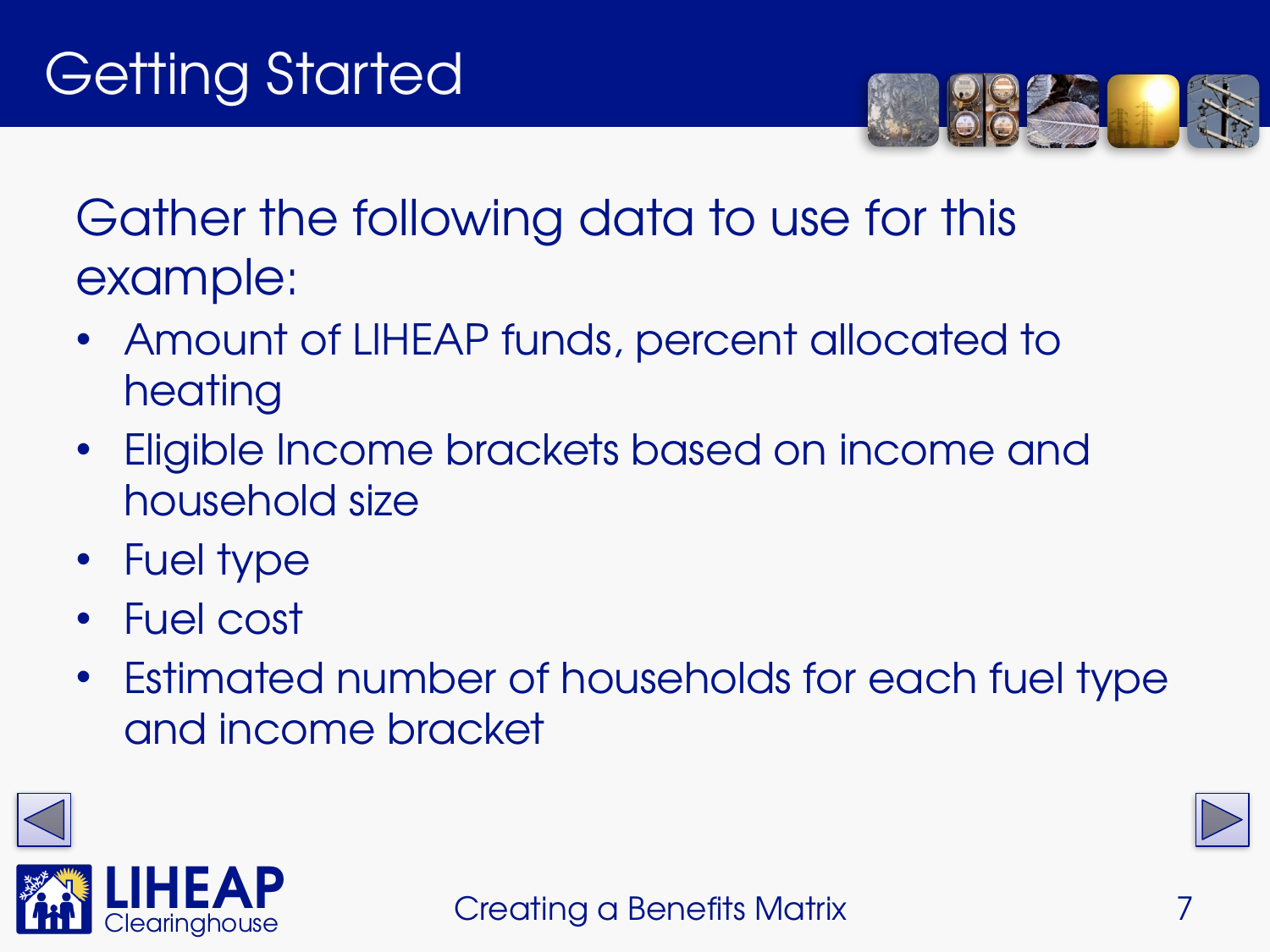

# Getting Started
Gather the following data to use for this example:
Amount of LIHEAP funds, percent allocated to heating
Eligible Income brackets based on income and household size
Fuel type
Fuel cost
Estimated number of households for each fuel type and income bracket

Creating a Benefits Matrix
7